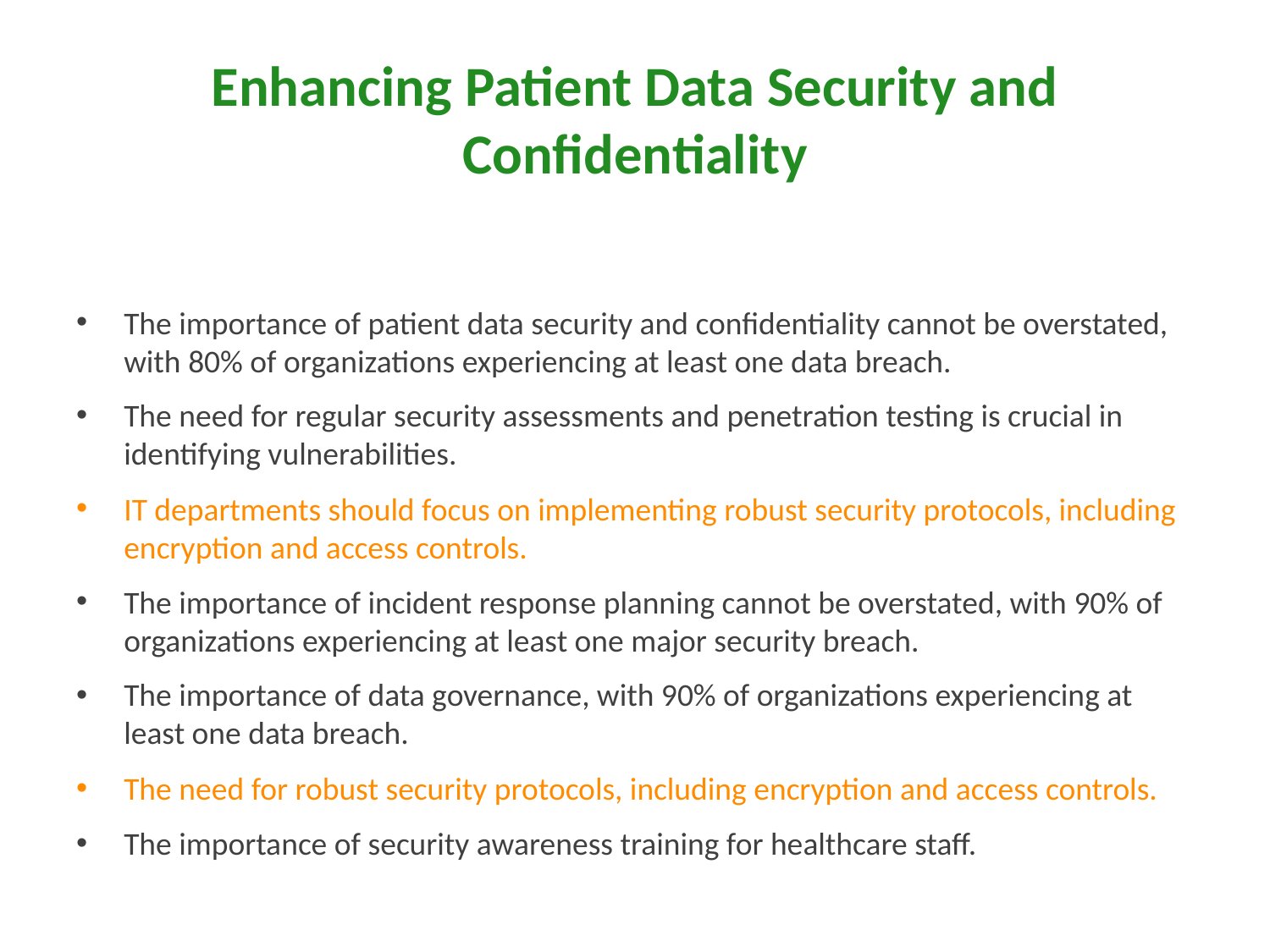

# Enhancing Patient Data Security and Confidentiality

The importance of patient data security and confidentiality cannot be overstated, with 80% of organizations experiencing at least one data breach.
The need for regular security assessments and penetration testing is crucial in identifying vulnerabilities.
IT departments should focus on implementing robust security protocols, including encryption and access controls.
The importance of incident response planning cannot be overstated, with 90% of organizations experiencing at least one major security breach.
The importance of data governance, with 90% of organizations experiencing at least one data breach.
The need for robust security protocols, including encryption and access controls.
The importance of security awareness training for healthcare staff.